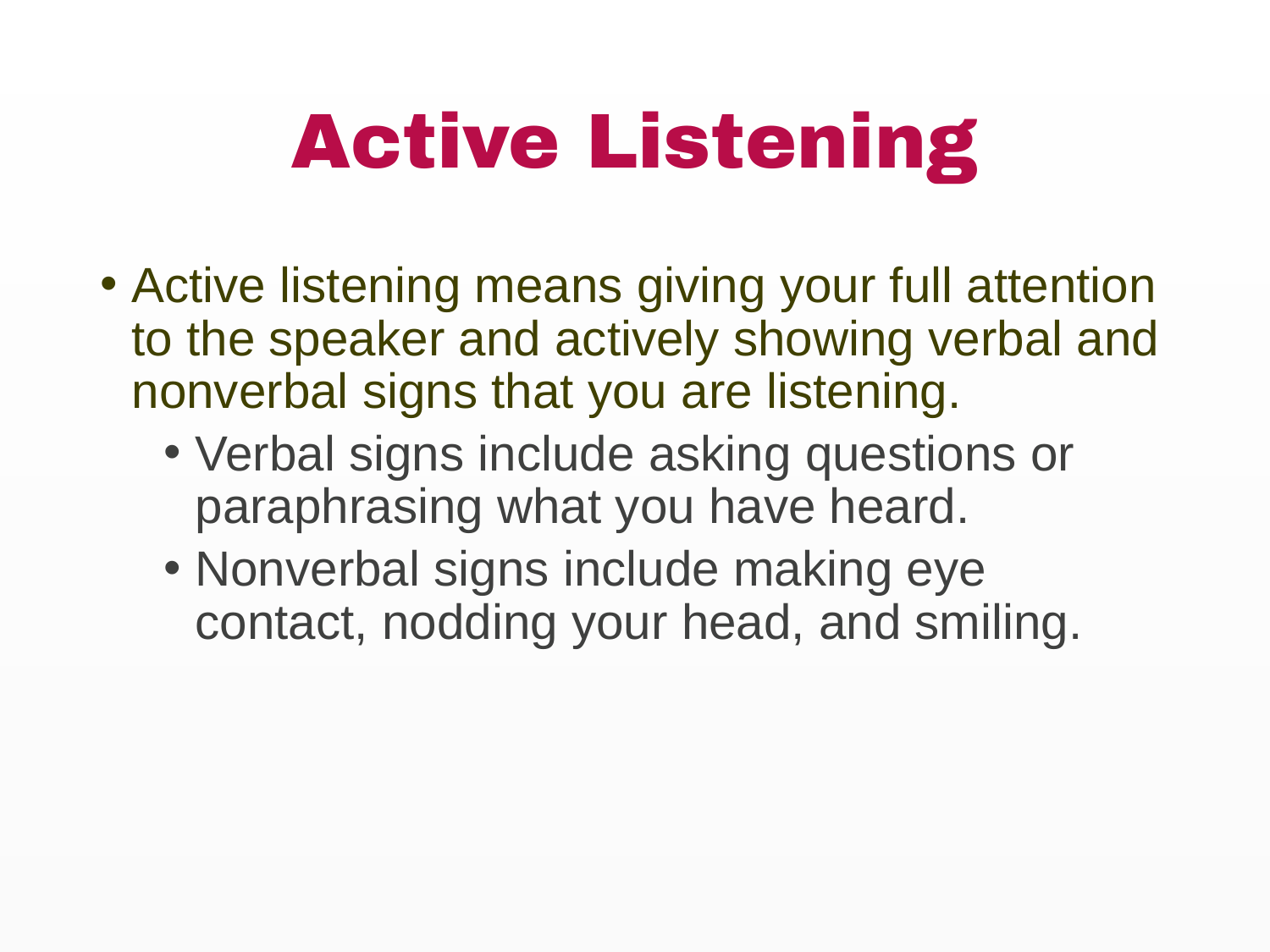

# Active Listening
Active listening means giving your full attention to the speaker and actively showing verbal and nonverbal signs that you are listening.
Verbal signs include asking questions or paraphrasing what you have heard.
Nonverbal signs include making eye contact, nodding your head, and smiling.